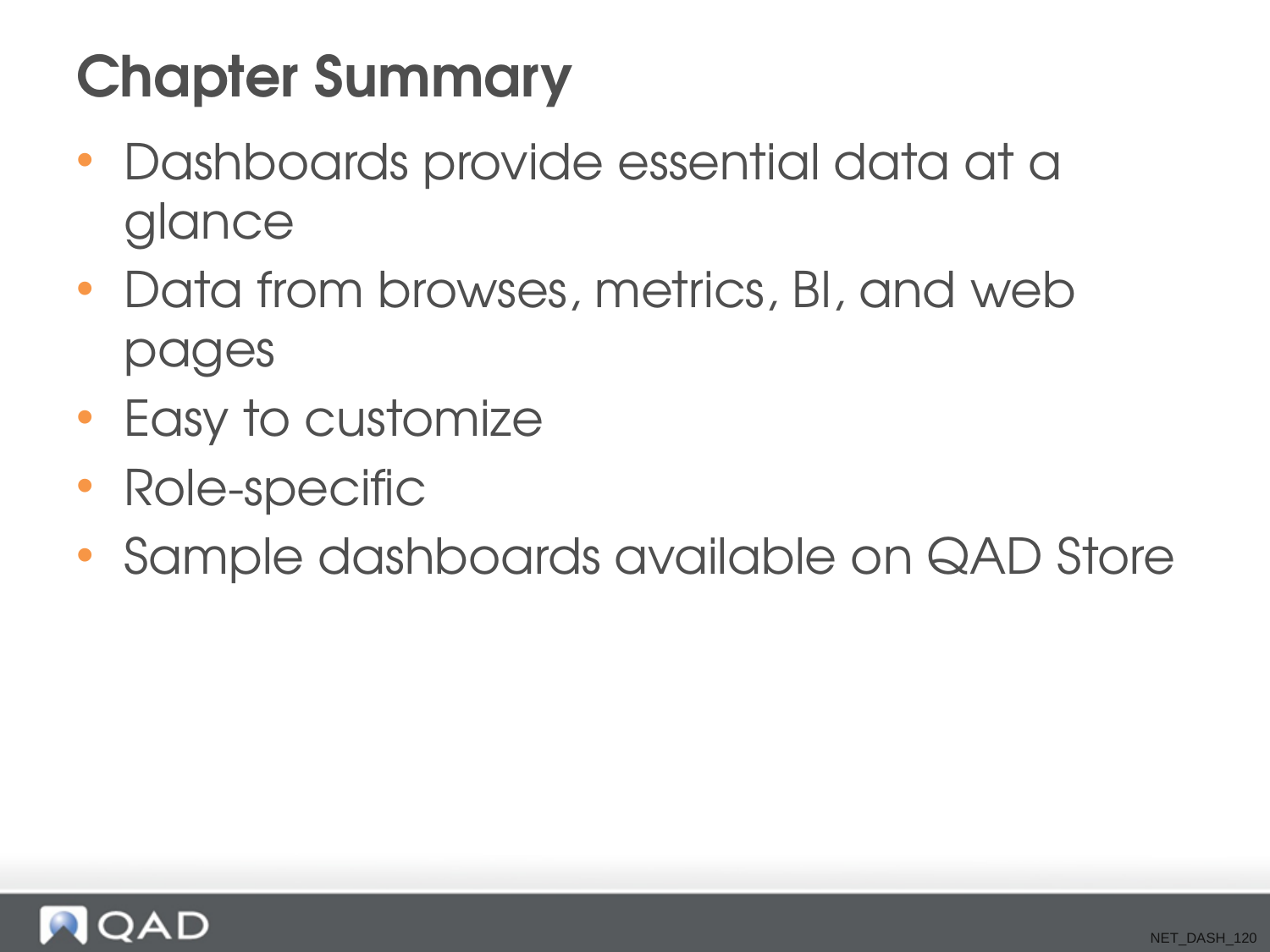

# Chapter Summary
Dashboards provide essential data at a glance
Data from browses, metrics, BI, and web pages
Easy to customize
Role-specific
Sample dashboards available on QAD Store

NET_DASH_120